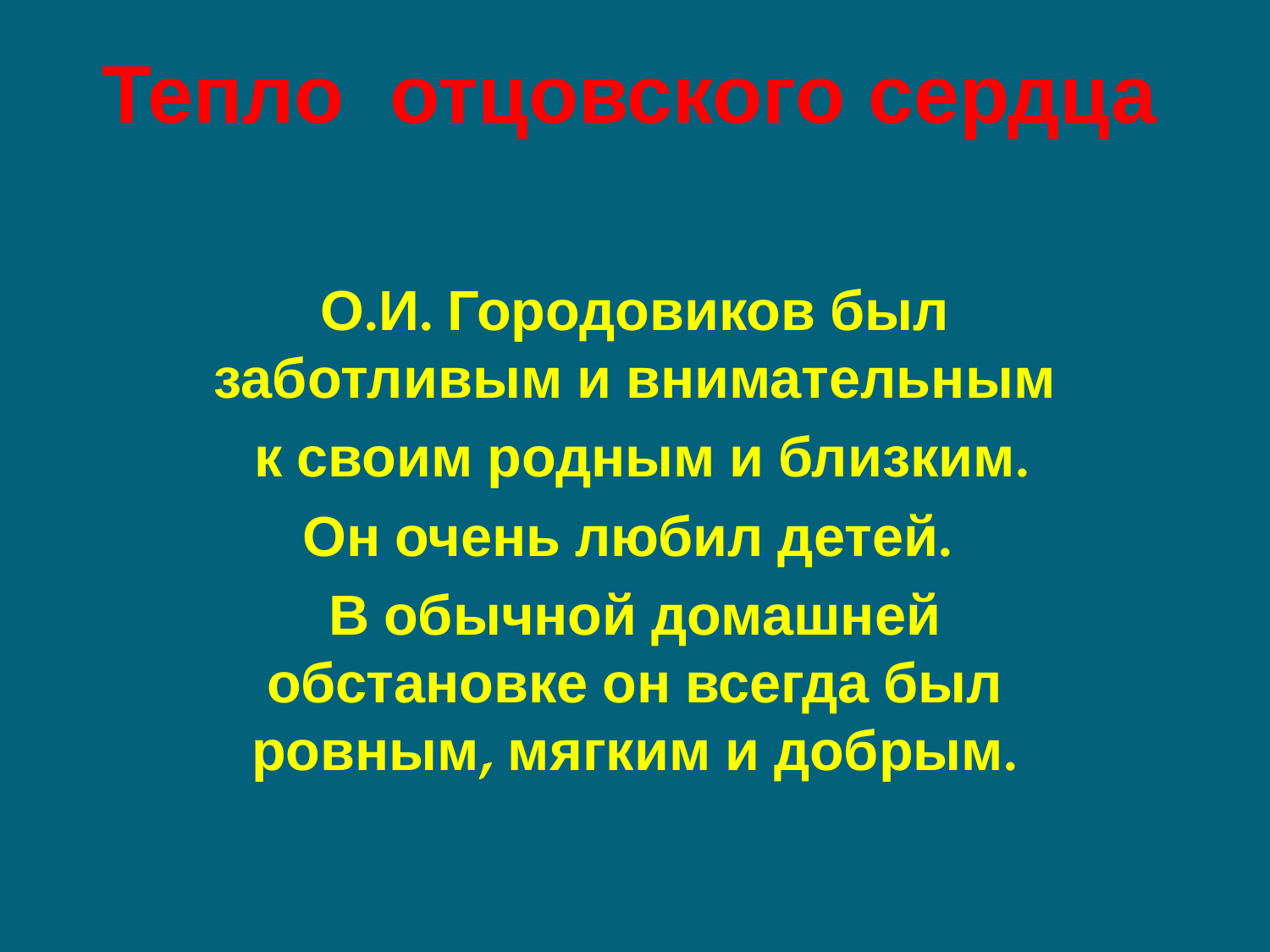

# Тепло  отцовского сердца
О.И. Городовиков был заботливым и внимательным
 к своим родным и близким.
Он очень любил детей.
В обычной домашней обстановке он всегда был ровным, мягким и добрым.